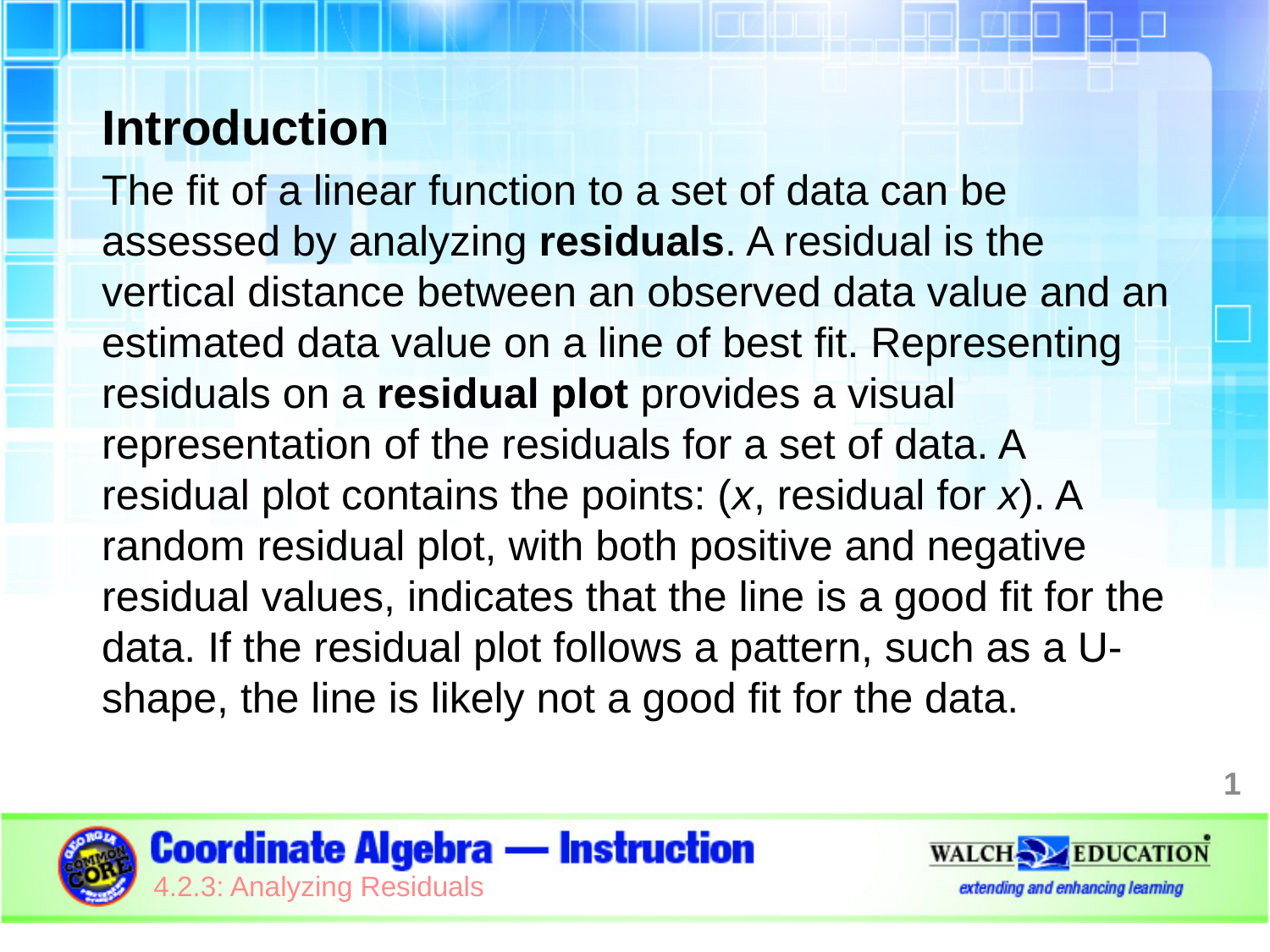

Introduction
The fit of a linear function to a set of data can be assessed by analyzing residuals. A residual is the vertical distance between an observed data value and an estimated data value on a line of best fit. Representing residuals on a residual plot provides a visual representation of the residuals for a set of data. A residual plot contains the points: (x, residual for x). A random residual plot, with both positive and negative residual values, indicates that the line is a good fit for the data. If the residual plot follows a pattern, such as a U-shape, the line is likely not a good fit for the data.
1
4.2.3: Analyzing Residuals